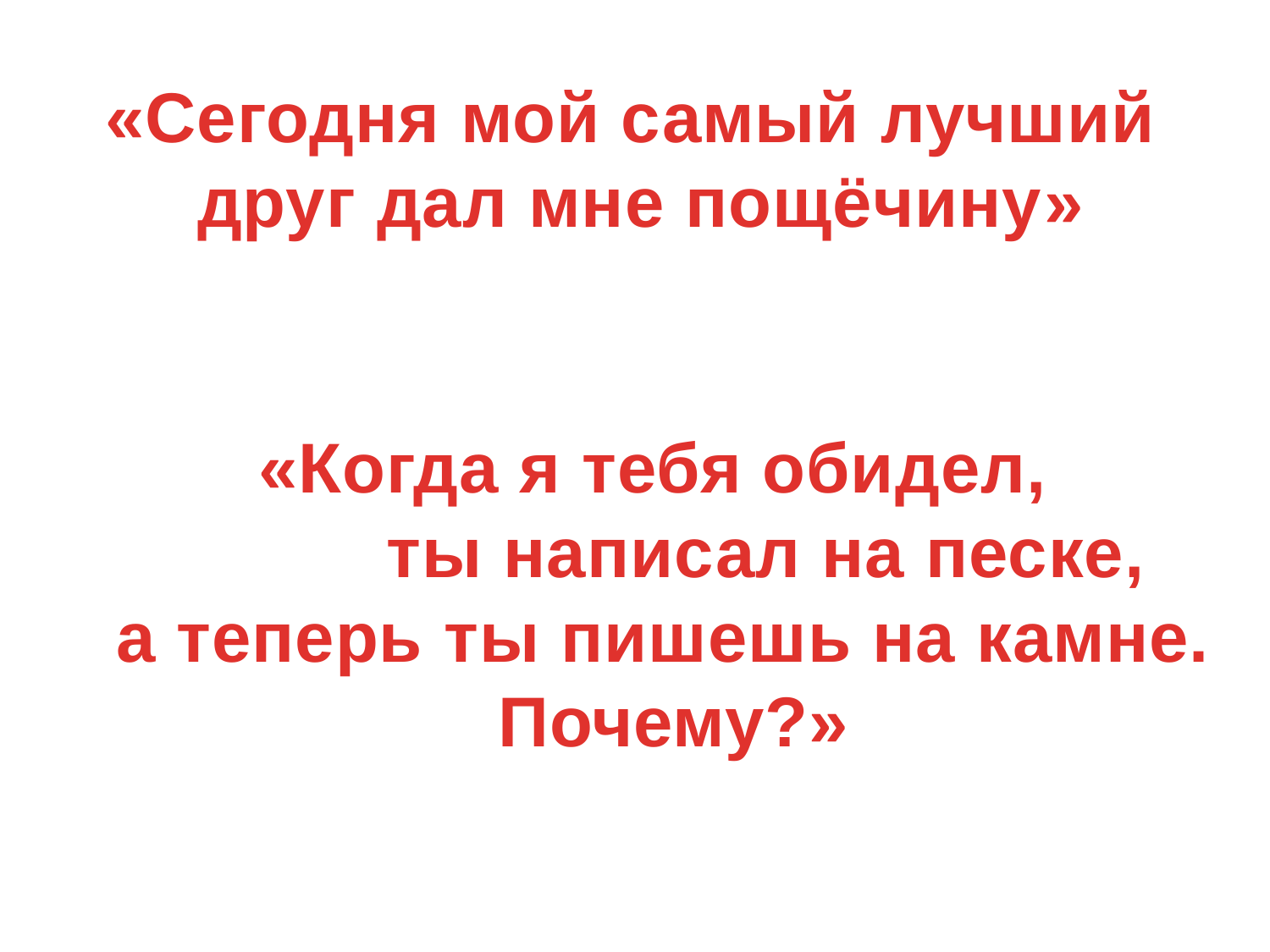

«Сегодня мой самый лучший
 друг дал мне пощёчину»
«Когда я тебя обидел,
           ты написал на песке,
а теперь ты пишешь на камне.
 Почему?»